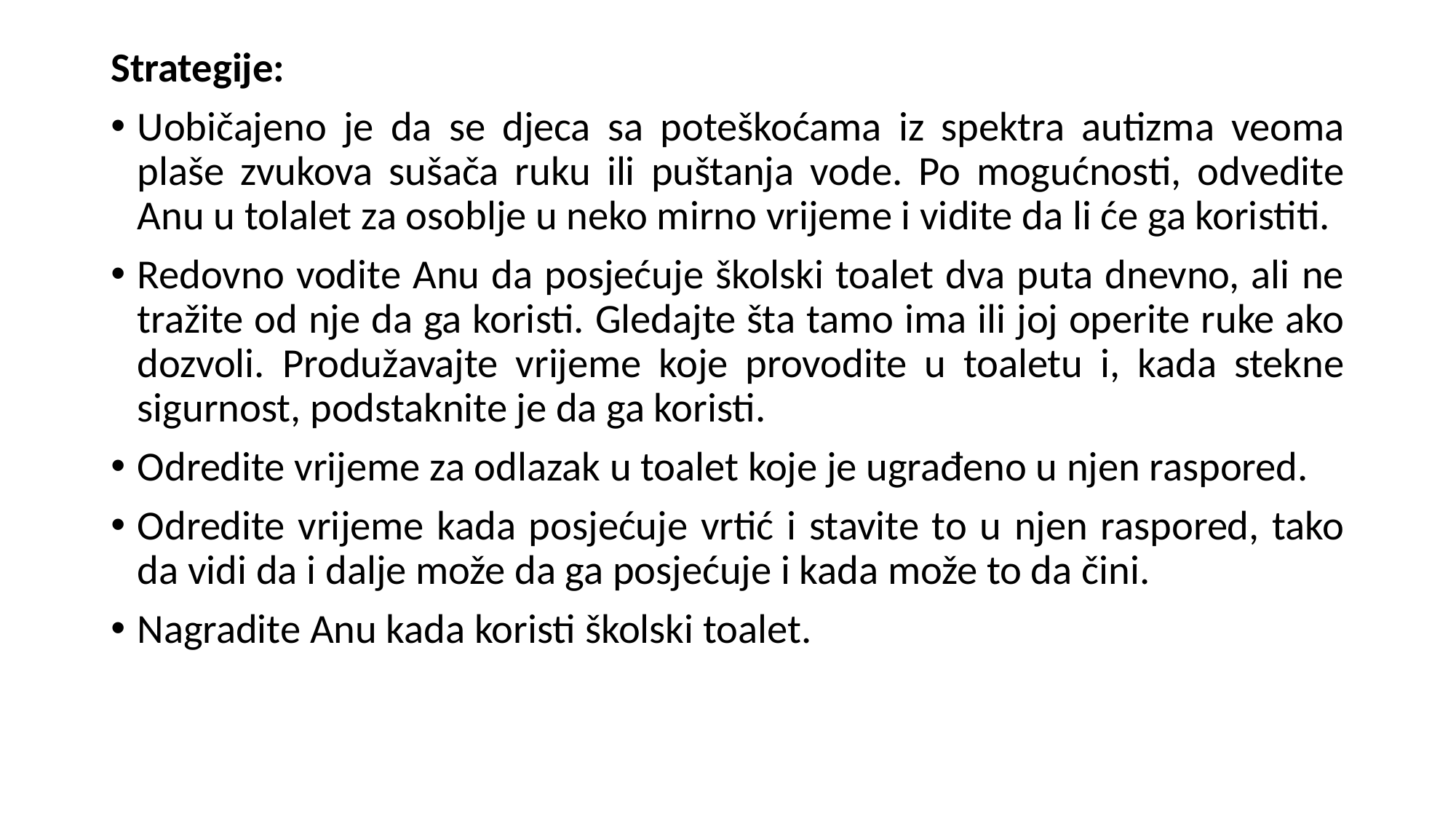

Strategije:
Uobičajeno je da se djeca sa poteškoćama iz spektra autizma veoma plaše zvukova sušača ruku ili puštanja vode. Po mogućnosti, odvedite Anu u tolalet za osoblje u neko mirno vrijeme i vidite da li će ga koristiti.
Redovno vodite Anu da posjećuje školski toalet dva puta dnevno, ali ne tražite od nje da ga koristi. Gledajte šta tamo ima ili joj operite ruke ako dozvoli. Produžavajte vrijeme koje provodite u toaletu i, kada stekne sigurnost, podstaknite je da ga koristi.
Odredite vrijeme za odlazak u toalet koje je ugrađeno u njen raspored.
Odredite vrijeme kada posjećuje vrtić i stavite to u njen raspored, tako da vidi da i dalje može da ga posjećuje i kada može to da čini.
Nagradite Anu kada koristi školski toalet.